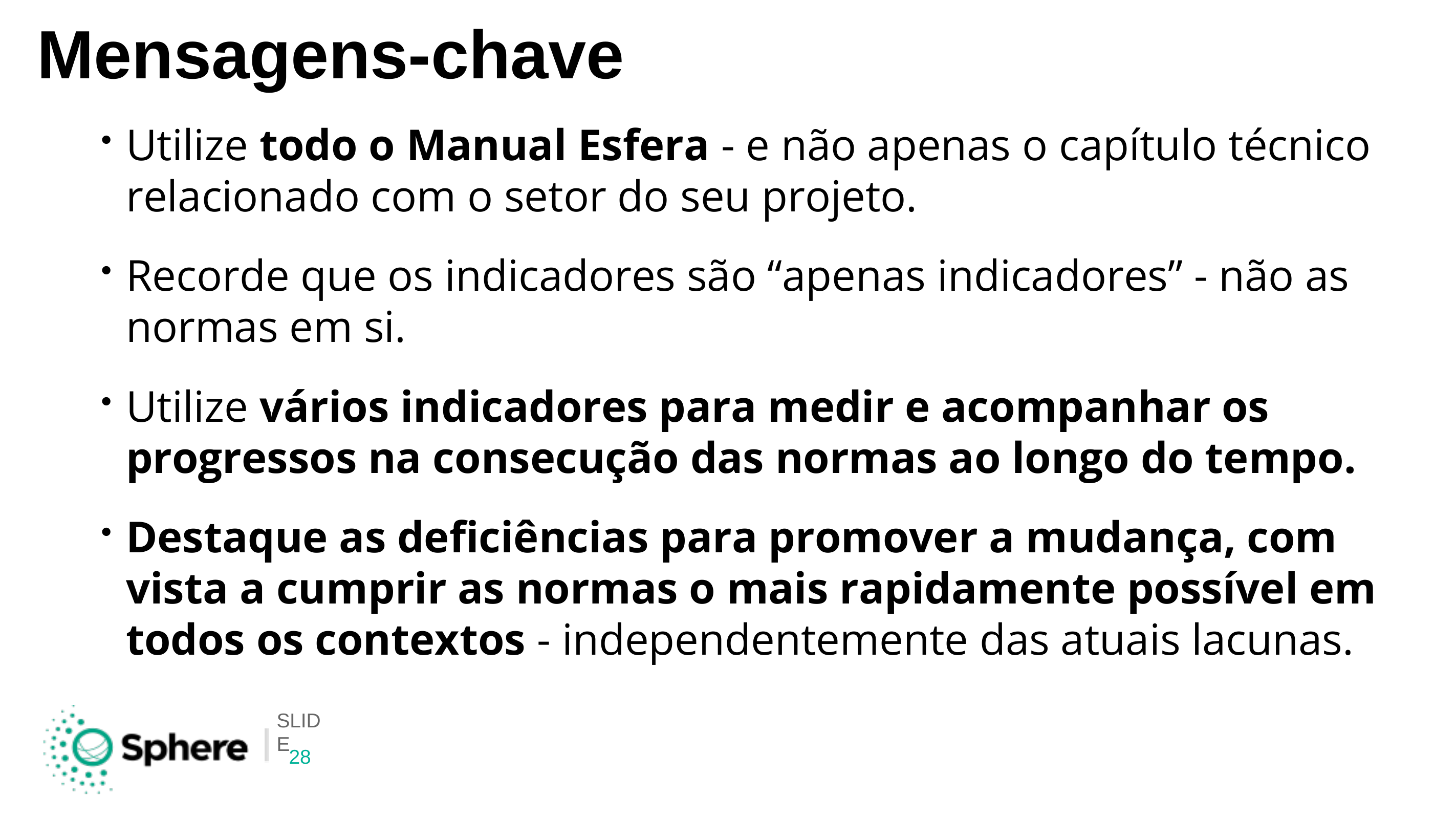

# Mensagens-chave
Utilize todo o Manual Esfera - e não apenas o capítulo técnico relacionado com o setor do seu projeto.
Recorde que os indicadores são “apenas indicadores” - não as normas em si.
Utilize vários indicadores para medir e acompanhar os progressos na consecução das normas ao longo do tempo.
Destaque as deficiências para promover a mudança, com vista a cumprir as normas o mais rapidamente possível em todos os contextos - independentemente das atuais lacunas.

28